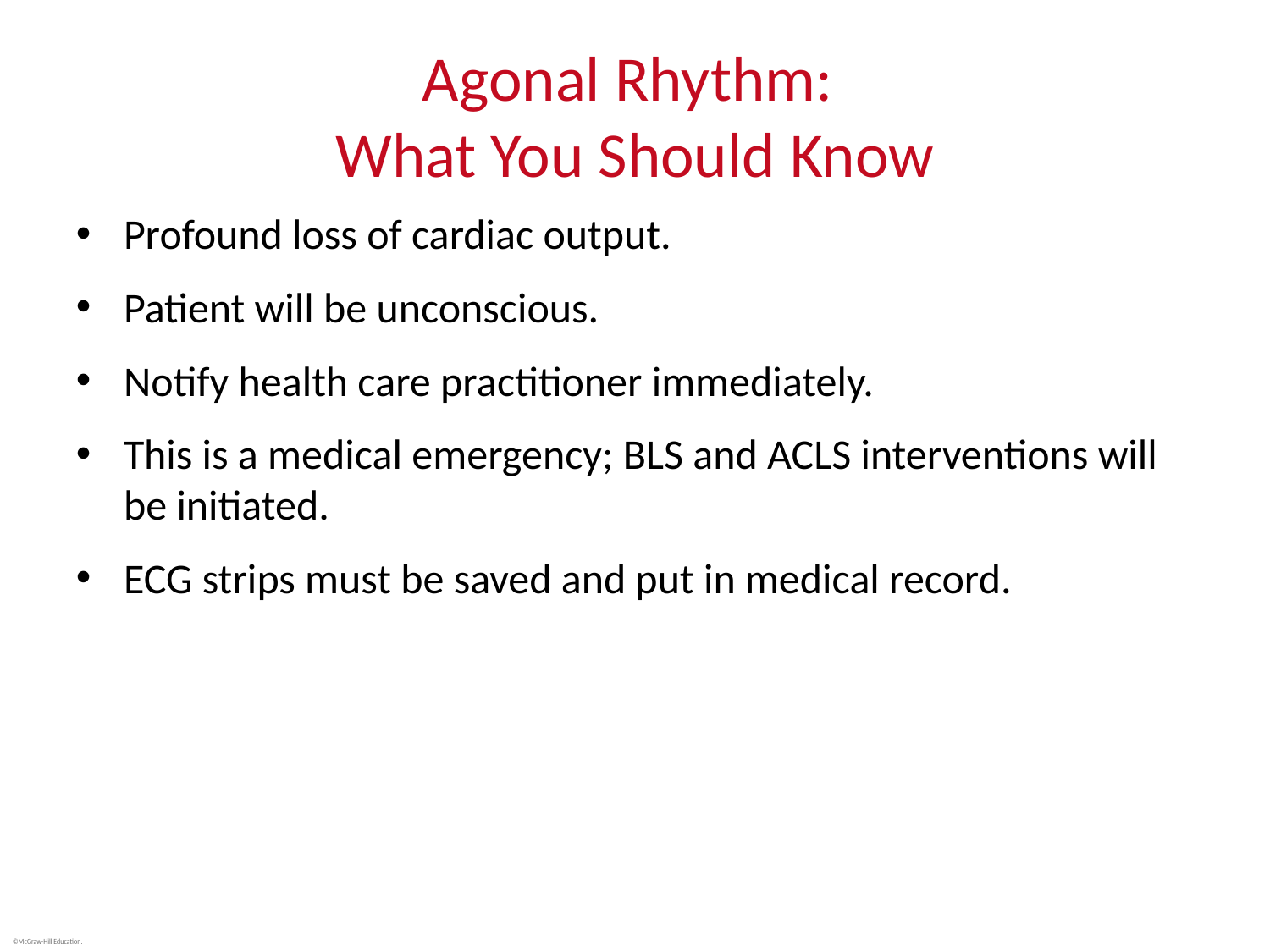

# Agonal Rhythm: What You Should Know
Profound loss of cardiac output.
Patient will be unconscious.
Notify health care practitioner immediately.
This is a medical emergency; BLS and ACLS interventions will be initiated.
ECG strips must be saved and put in medical record.